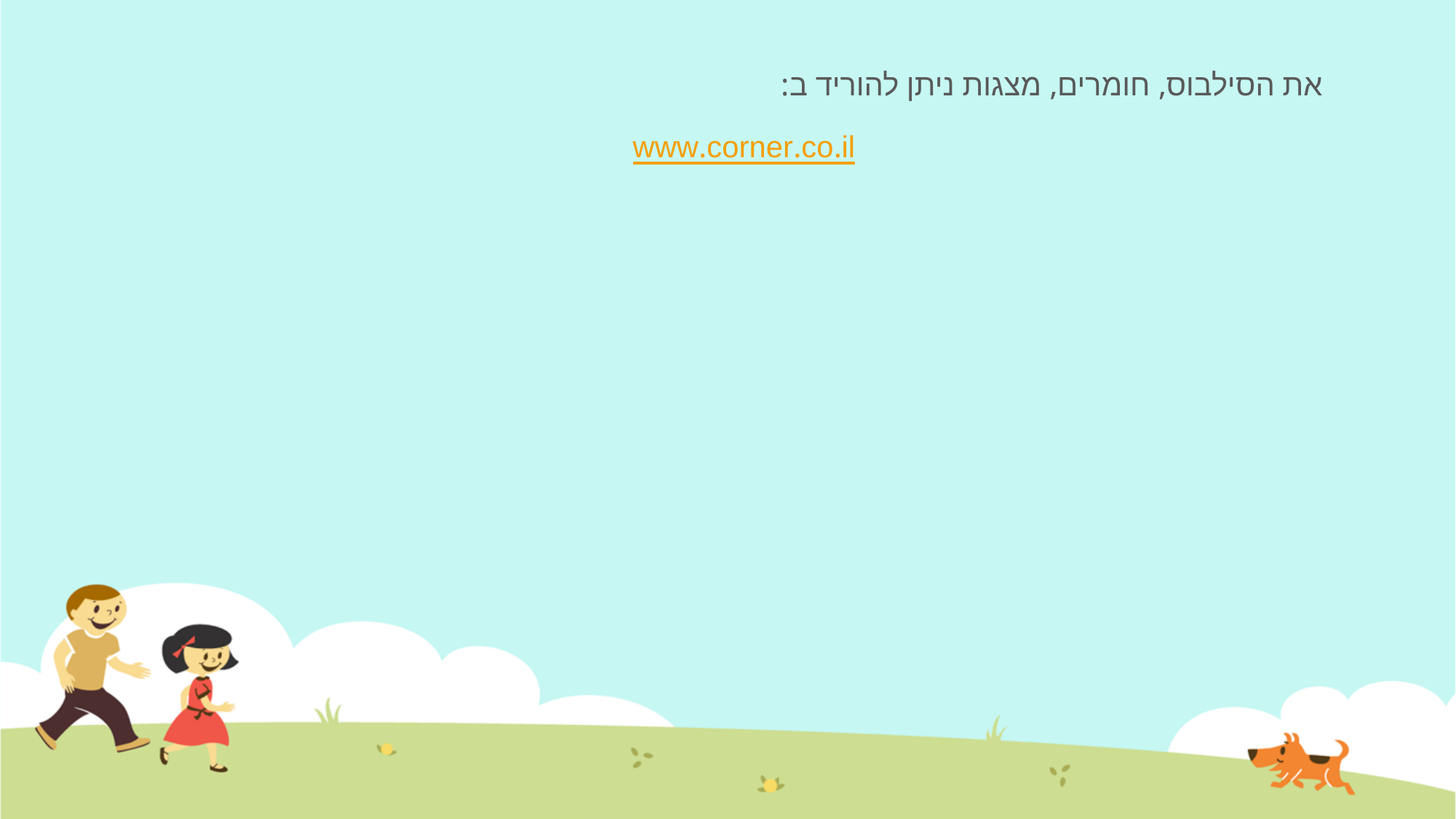

את הסילבוס, חומרים, מצגות ניתן להוריד ב:
www.corner.co.il